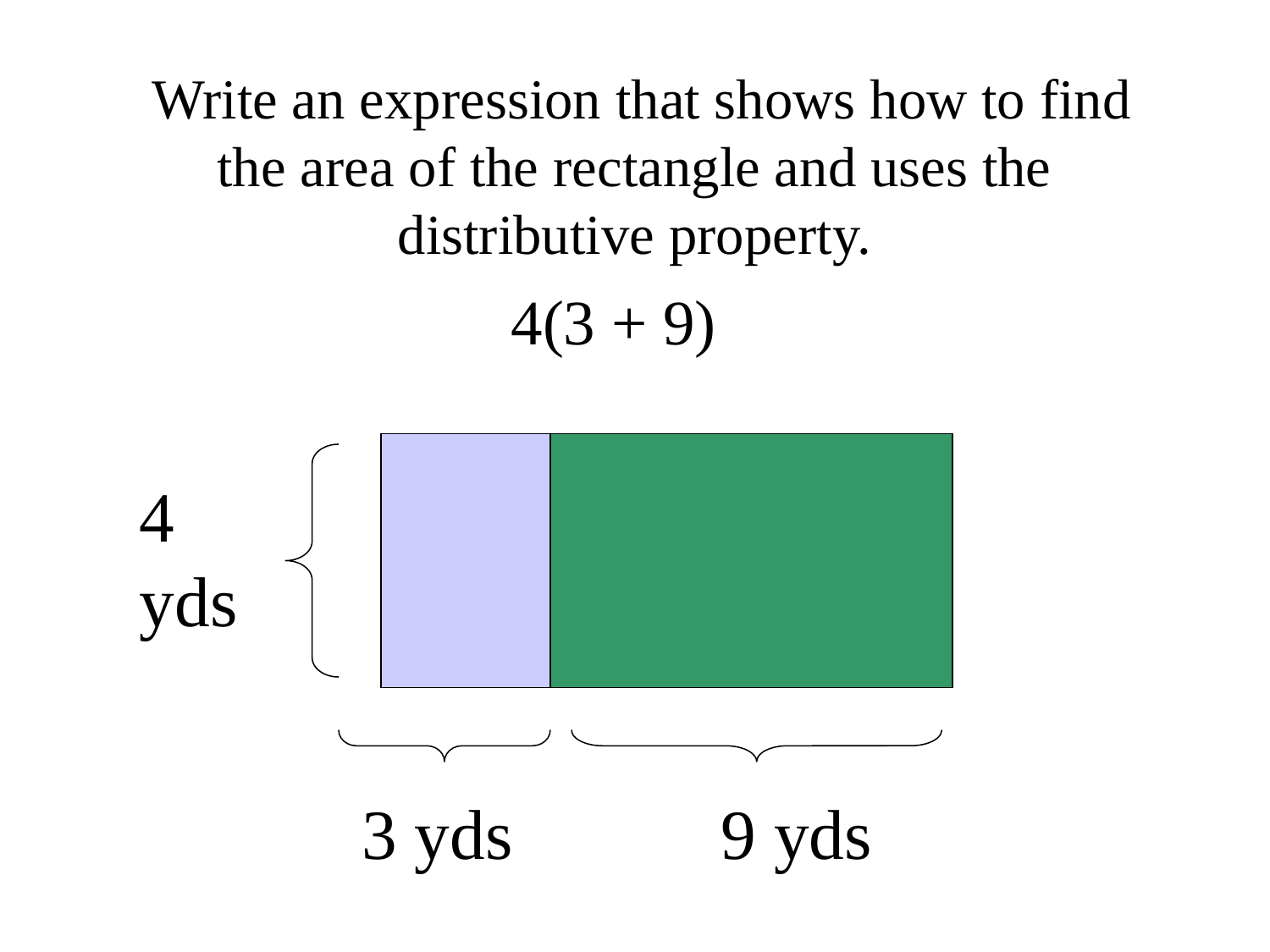

Write an expression that shows how to find the area of the rectangle and uses the distributive property.
4(3 + 9)

4 yds

3 yds
   9 yds